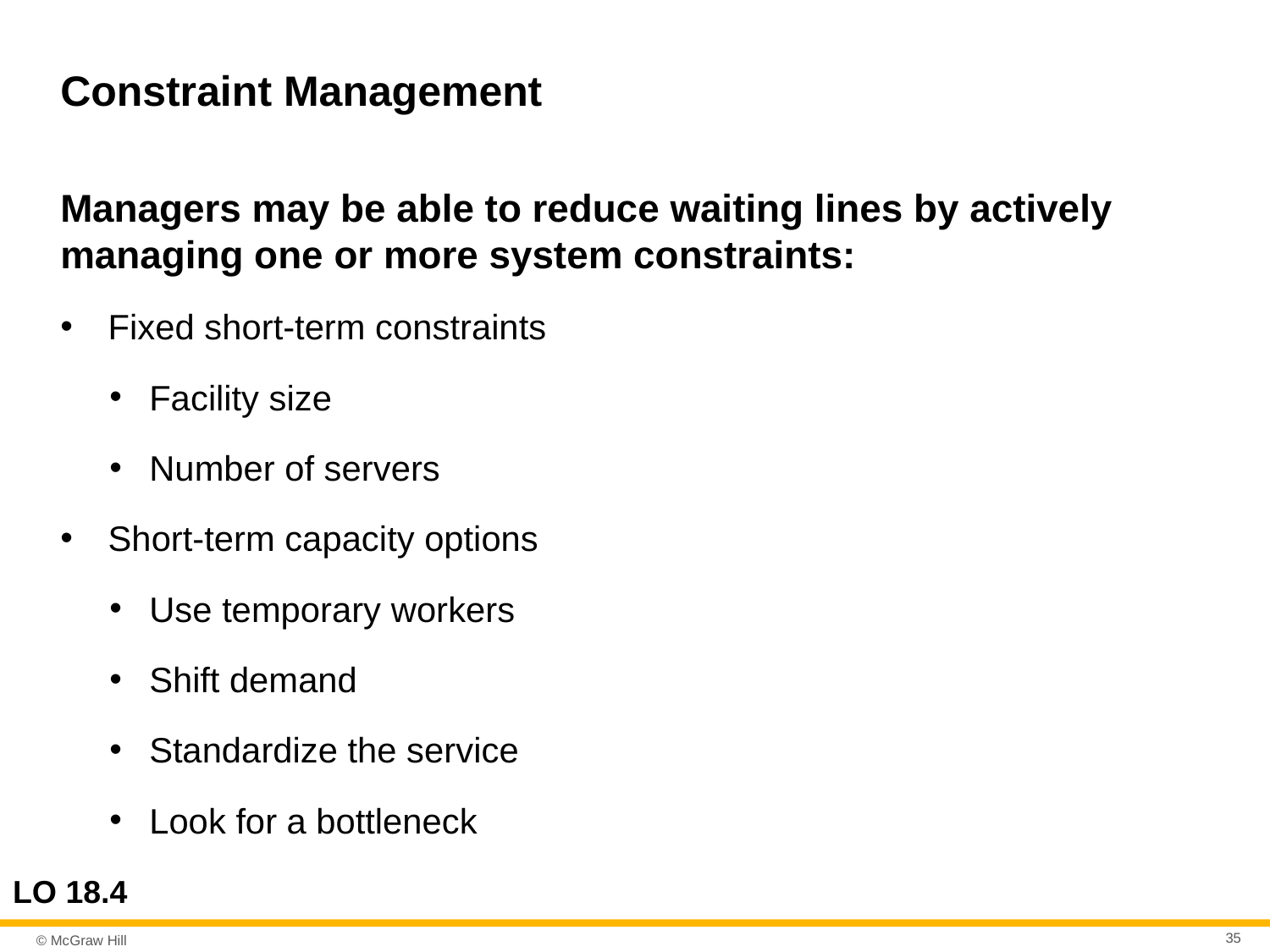

# Constraint Management
Managers may be able to reduce waiting lines by actively managing one or more system constraints:
Fixed short-term constraints
Facility size
Number of servers
Short-term capacity options
Use temporary workers
Shift demand
Standardize the service
Look for a bottleneck
LO 18.4